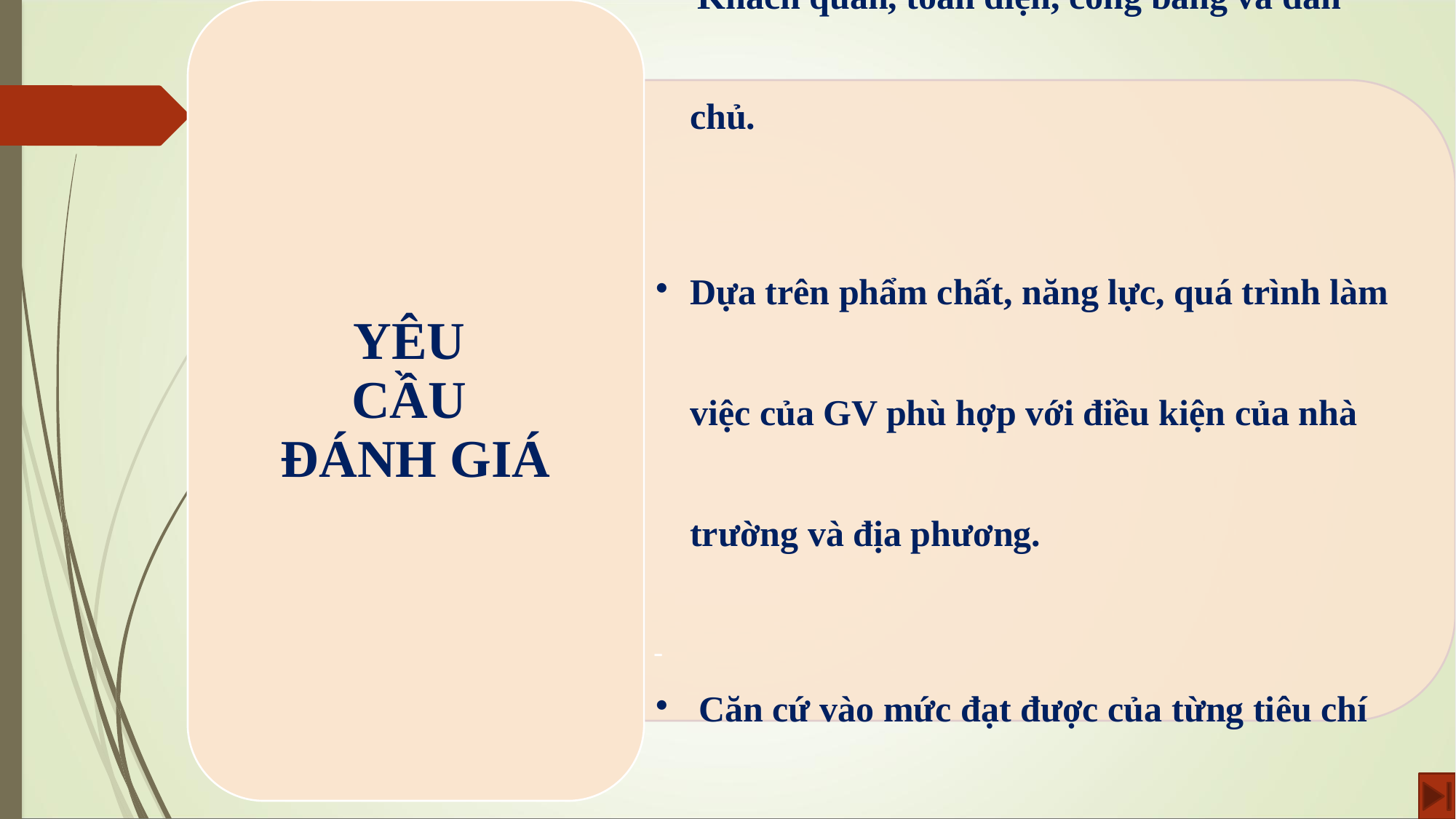

Căn cứ vào mức đạt được của từng tiêu chí
Dựa trên phẩm chất, năng lực, quá trình làm việc của GV phù hợp với điều kiện của nhà trường và địa phương.
 Khách quan, toàn diện, công bằng và dân chủ.
YÊU
CẦU
ĐÁNH GIÁ
-